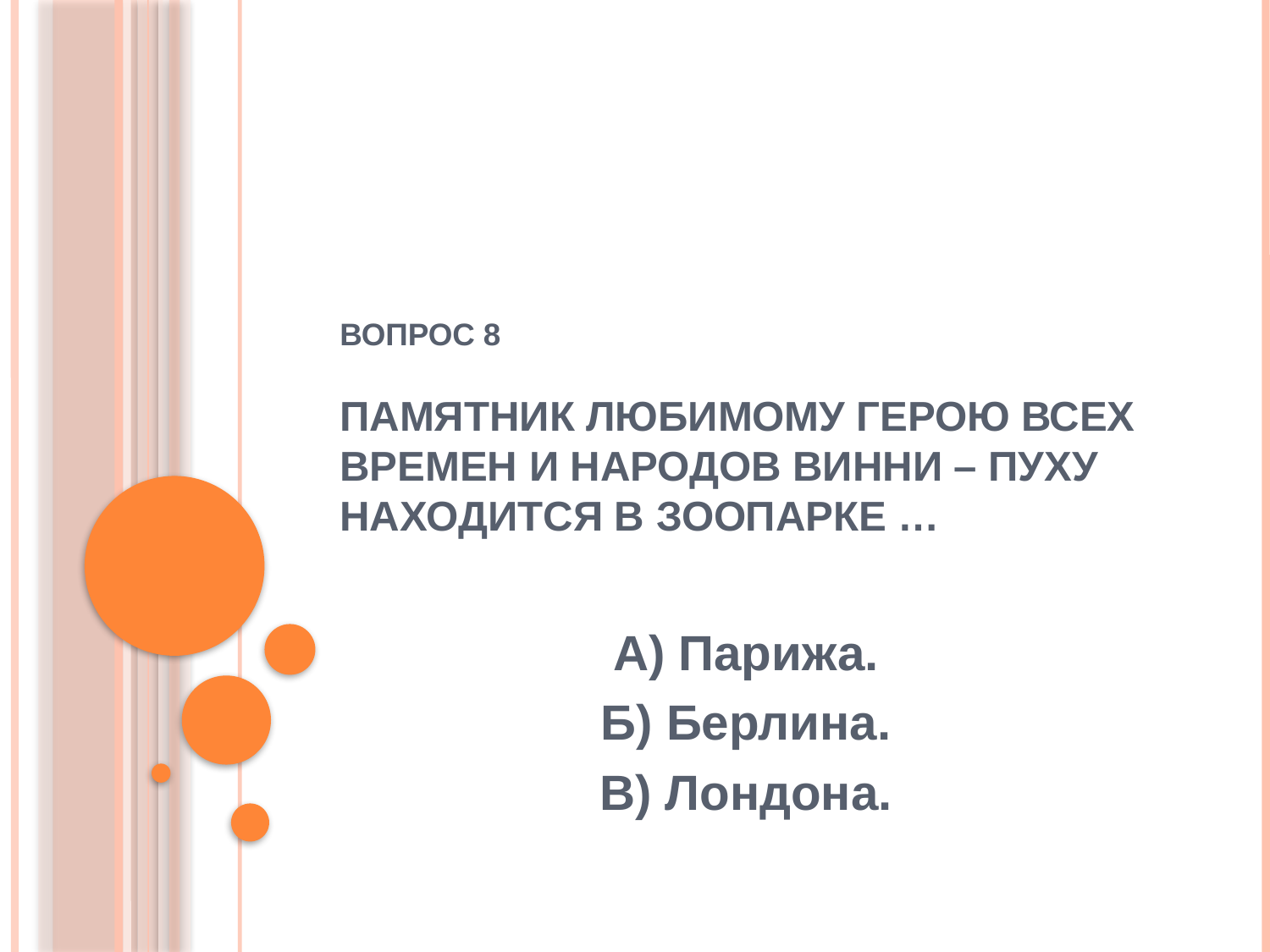

# Вопрос 8 Памятник любимому герою всех времен и народов Винни – Пуху находится в зоопарке …
А) Парижа.
Б) Берлина.
В) Лондона.